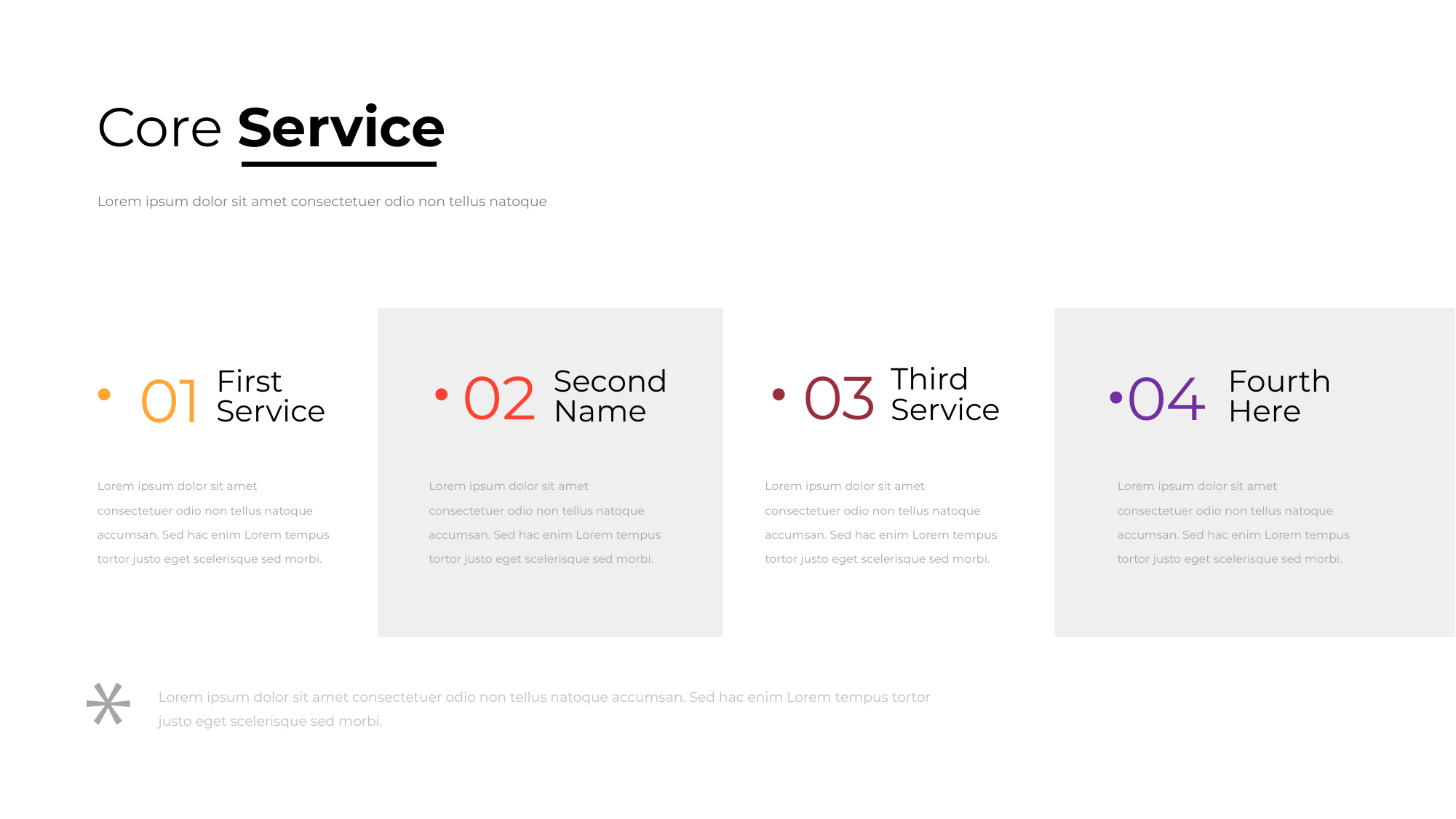

Core Service
Lorem ipsum dolor sit amet consectetuer odio non tellus natoque

02
Second
Name

03
Third
Service

04
Fourth
Here

01
First
Service

Lorem ipsum dolor sit amet consectetuer odio non tellus natoque accumsan. Sed hac enim Lorem tempus tortor justo eget scelerisque sed morbi.
Lorem ipsum dolor sit amet consectetuer odio non tellus natoque accumsan. Sed hac enim Lorem tempus tortor justo eget scelerisque sed morbi.
Lorem ipsum dolor sit amet consectetuer odio non tellus natoque accumsan. Sed hac enim Lorem tempus tortor justo eget scelerisque sed morbi.
Lorem ipsum dolor sit amet consectetuer odio non tellus natoque accumsan. Sed hac enim Lorem tempus tortor justo eget scelerisque sed morbi.
Lorem ipsum dolor sit amet consectetuer odio non tellus natoque accumsan. Sed hac enim Lorem tempus tortor justo eget scelerisque sed morbi.